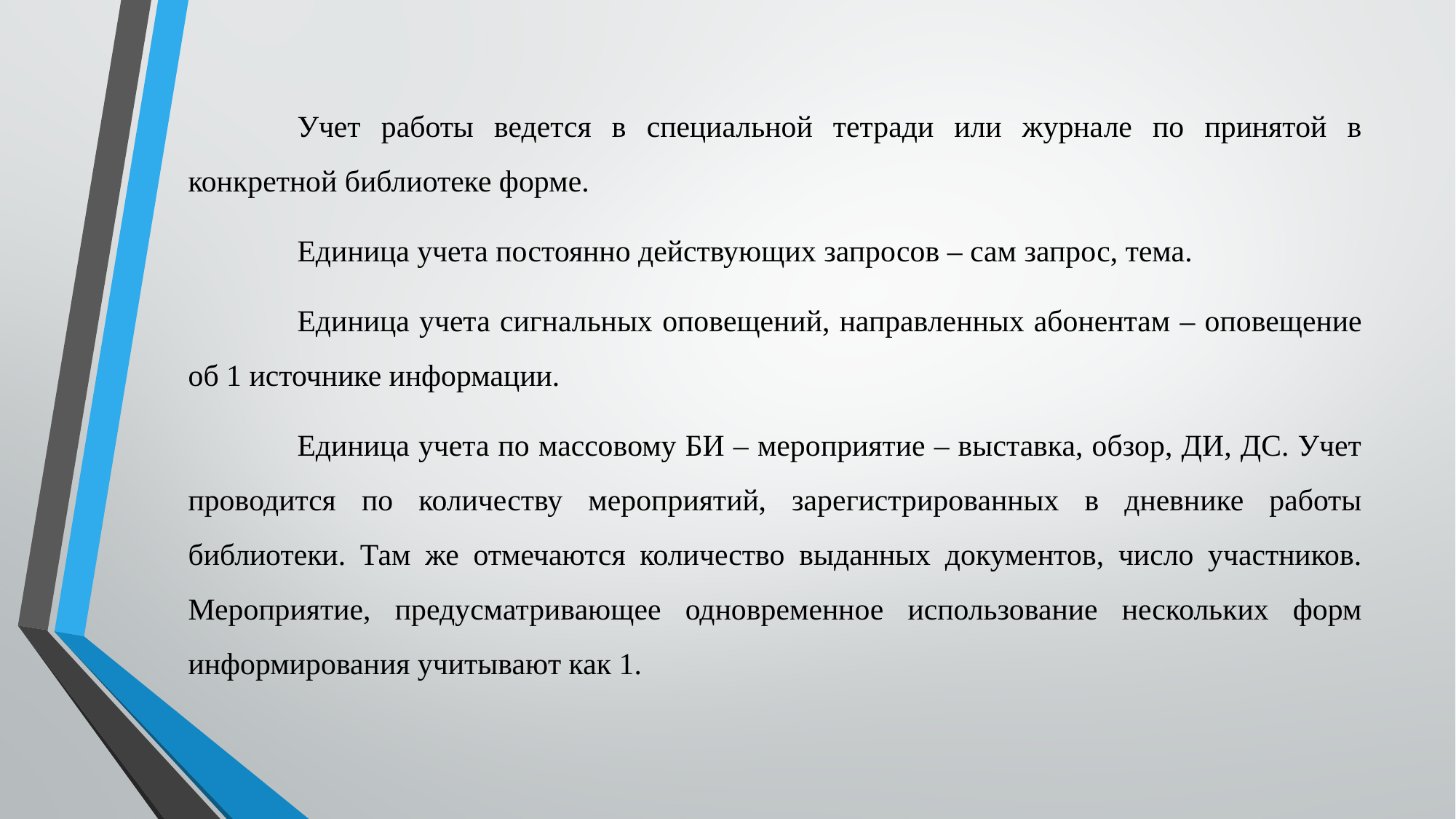

Учет работы ведется в специальной тетради или журнале по принятой в конкретной библиотеке форме.
	Единица учета постоянно действующих запросов – сам запрос, тема.
	Единица учета сигнальных оповещений, направленных абонентам – оповещение об 1 источнике информации.
	Единица учета по массовому БИ – мероприятие – выставка, обзор, ДИ, ДС. Учет проводится по количеству мероприятий, зарегистрированных в дневнике работы библиотеки. Там же отмечаются количество выданных документов, число участников. Мероприятие, предусматривающее одновременное использование нескольких форм информирования учитывают как 1.